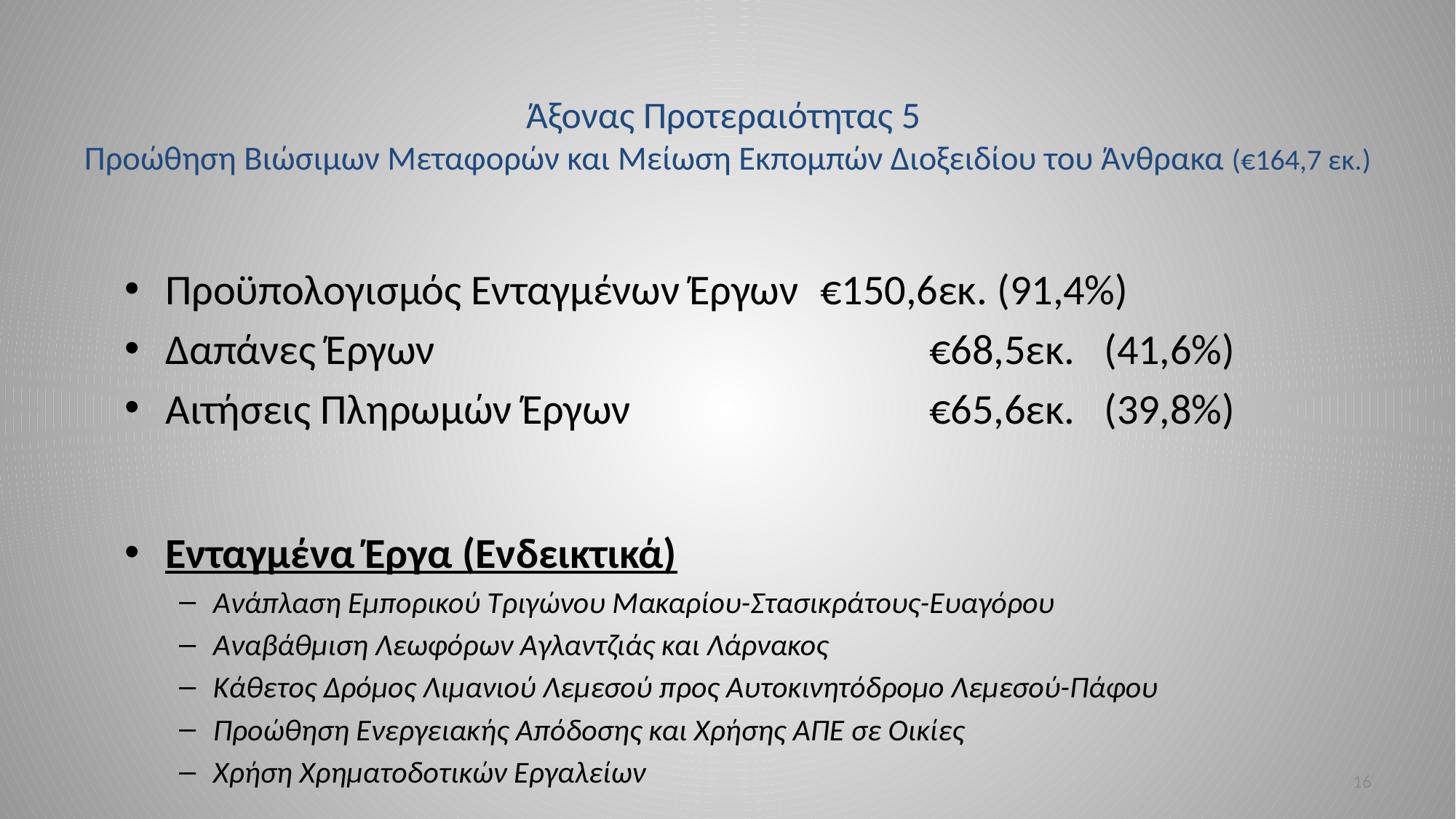

# Άξονας Προτεραιότητας 5 Προώθηση Βιώσιμων Μεταφορών και Μείωση Εκπομπών Διοξειδίου του Άνθρακα (€164,7 εκ.)
Προϋπολογισμός Ενταγμένων Έργων 	€150,6εκ. (91,4%)
Δαπάνες Έργων				 	€68,5εκ.   (41,6%)
Αιτήσεις Πληρωμών Έργων 			€65,6εκ.   (39,8%)

Ενταγμένα Έργα (Ενδεικτικά)
Ανάπλαση Εμπορικού Τριγώνου Μακαρίου-Στασικράτους-Ευαγόρου
Αναβάθμιση Λεωφόρων Αγλαντζιάς και Λάρνακος
Κάθετος Δρόμος Λιμανιού Λεμεσού προς Αυτοκινητόδρομο Λεμεσού-Πάφου
Προώθηση Ενεργειακής Απόδοσης και Χρήσης ΑΠΕ σε Οικίες
Χρήση Χρηματοδοτικών Εργαλείων
16